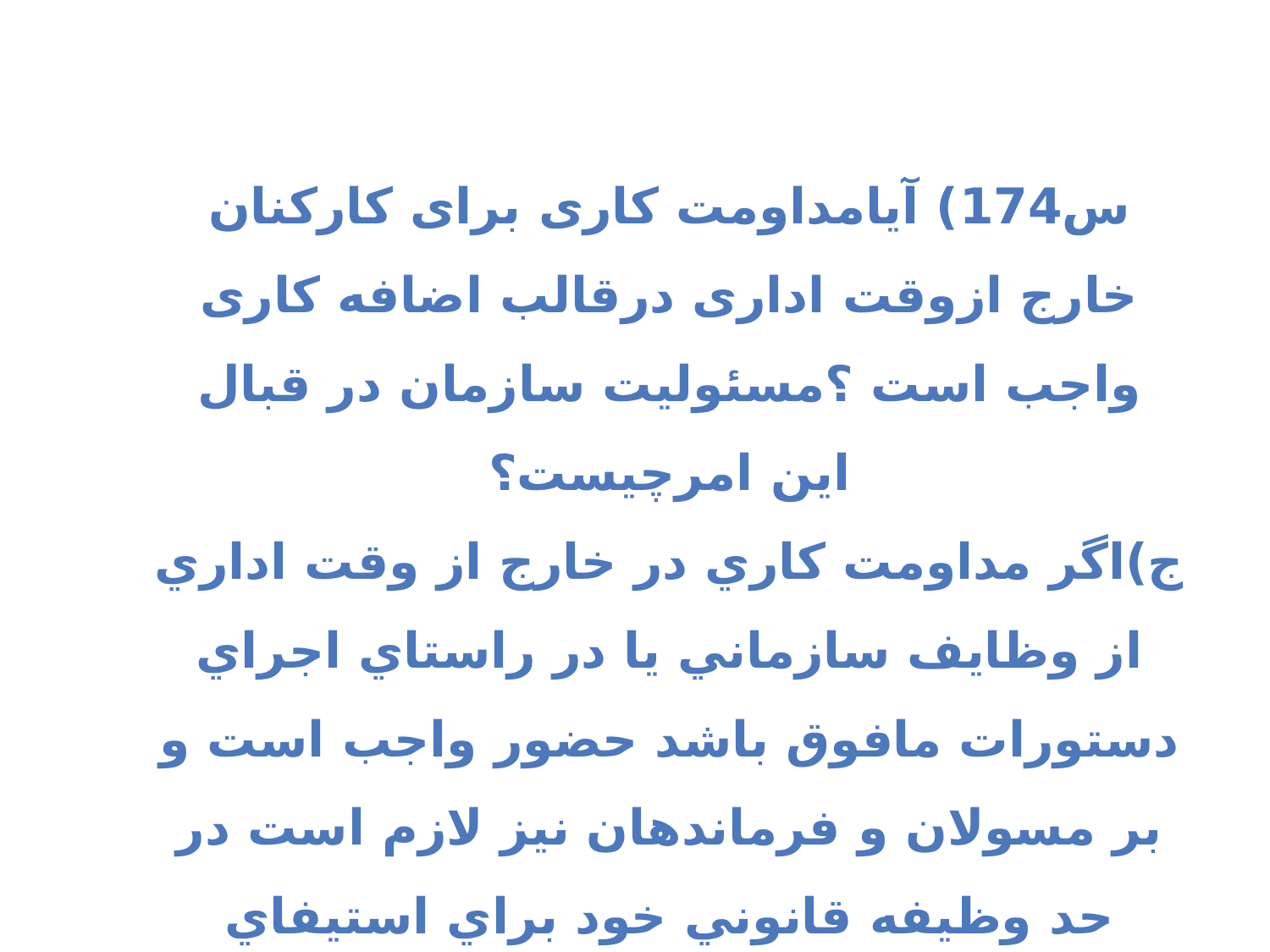

س174) آيامداومت کاری برای کارکنان خارج ازوقت اداری درقالب اضافه کاری واجب است ؟مسئوليت سازمان در قبال اين امرچیست؟
ج)اگر مداومت كاري در خارج از وقت اداري از وظايف سازماني يا در راستاي اجراي دستورات مافوق باشد حضور واجب است و بر مسولان و فرماندهان نيز لازم است در حد وظيفه قانوني خود براي استيفاي حقوق نيروهاي تحت امر اقدام نمايند.